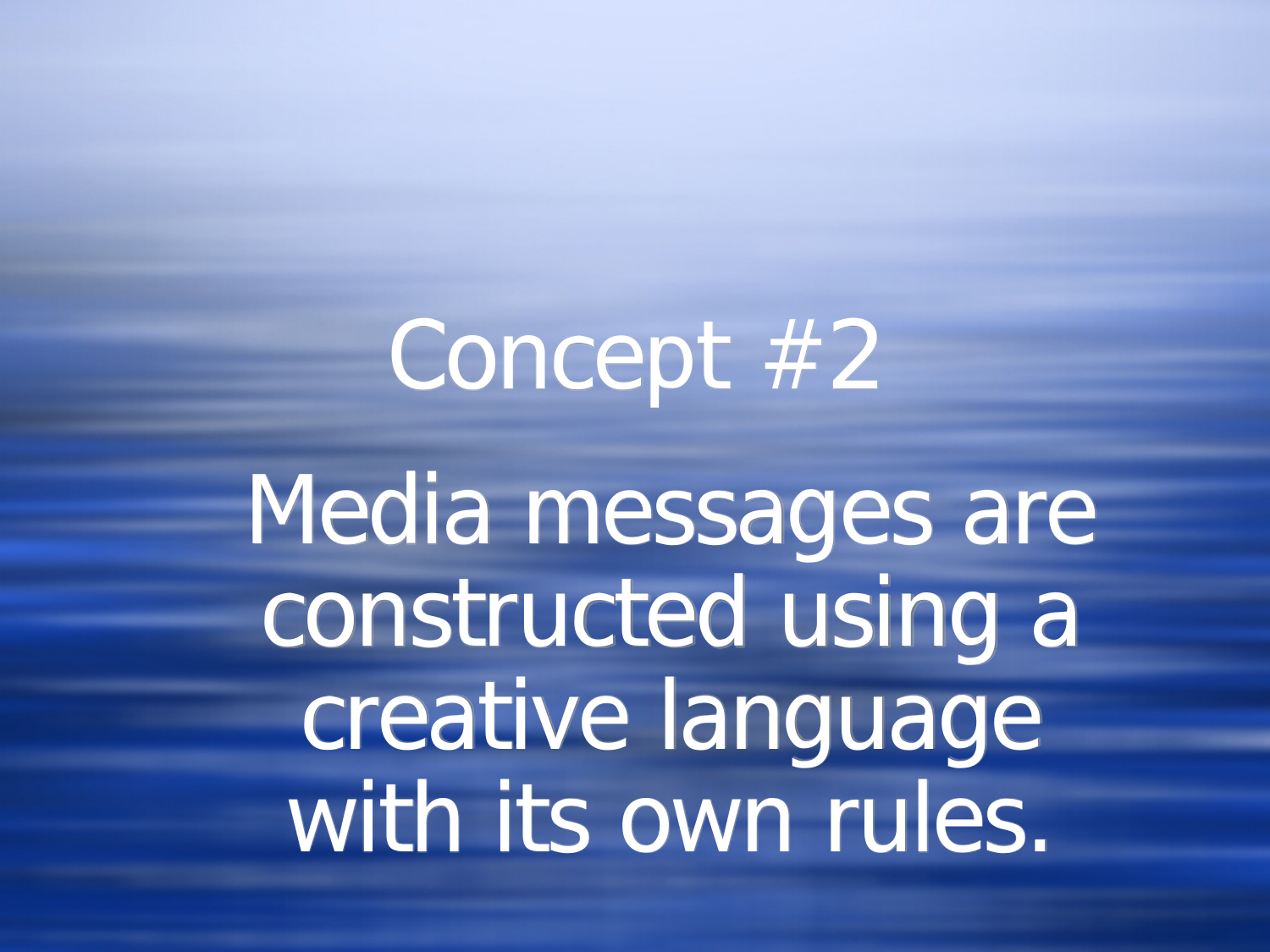

# Concept #2
Media messages are constructed using a creative language with its own rules.